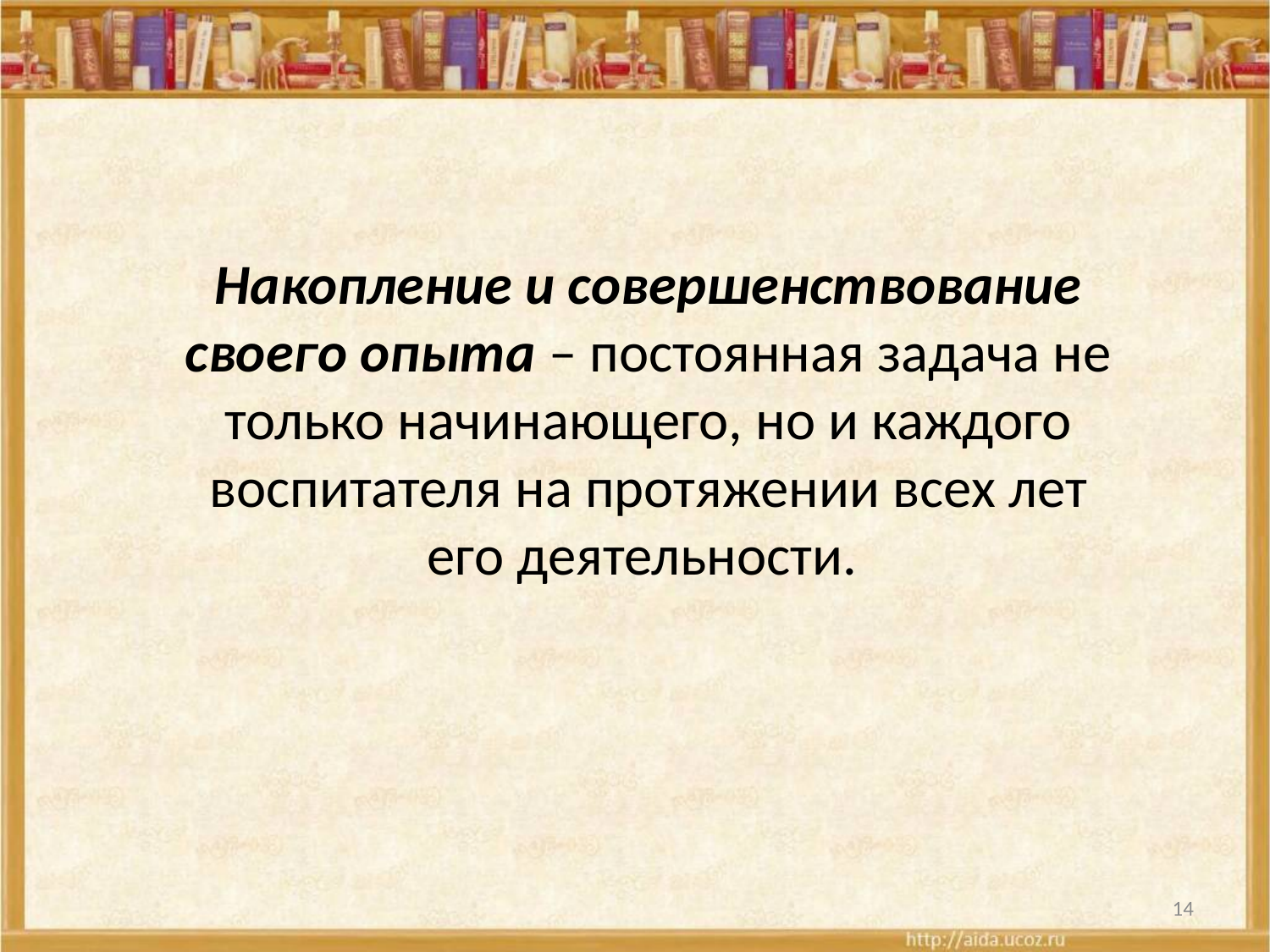

Накопление и совершенствование своего опыта – постоянная задача не только начинающего, но и каждого воспитателя на протяжении всех лет его деятельности.
14